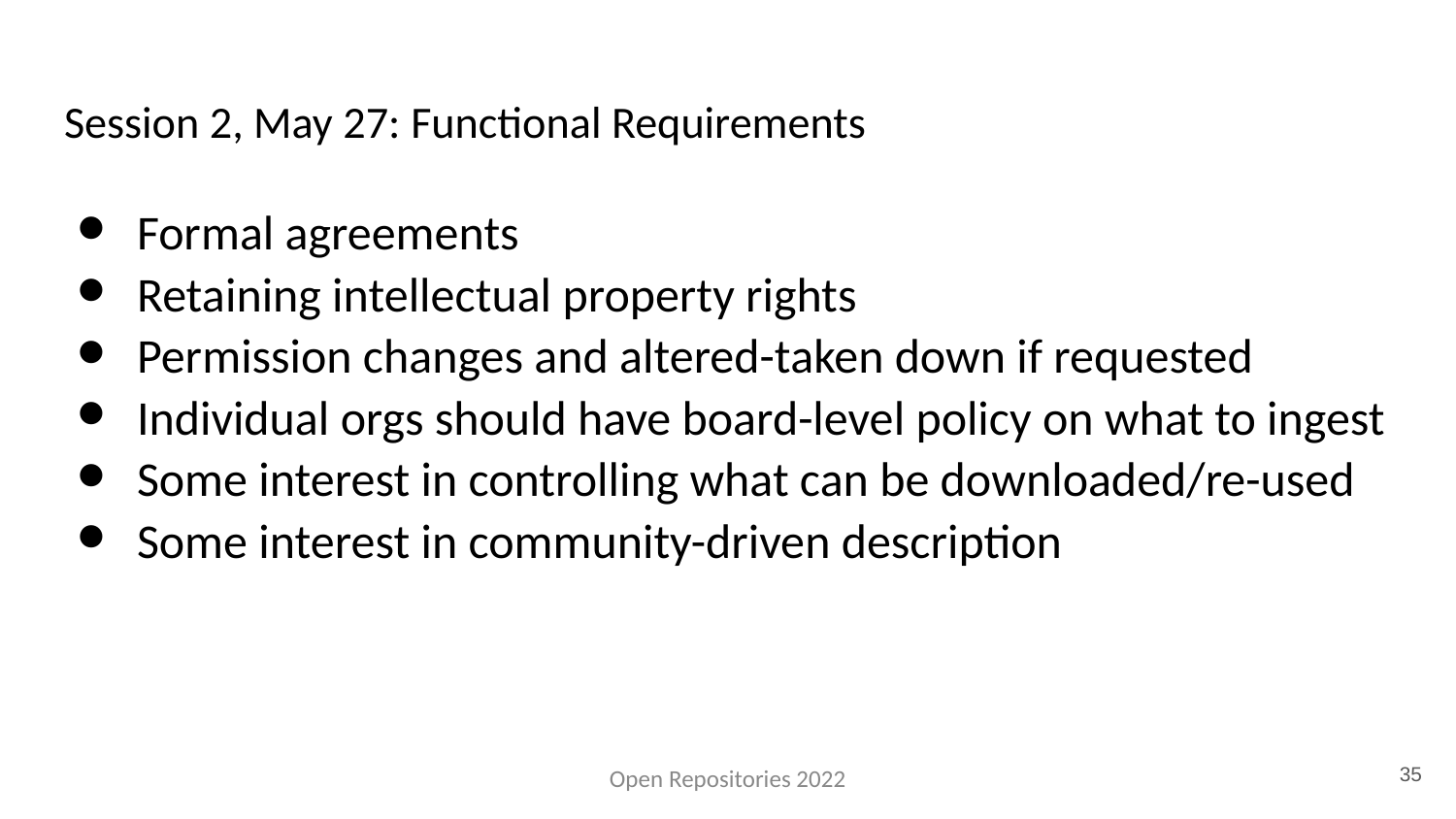

# Session 2, May 27: Functional Requirements
Formal agreements
Retaining intellectual property rights
Permission changes and altered-taken down if requested
Individual orgs should have board-level policy on what to ingest
Some interest in controlling what can be downloaded/re-used
Some interest in community-driven description
35